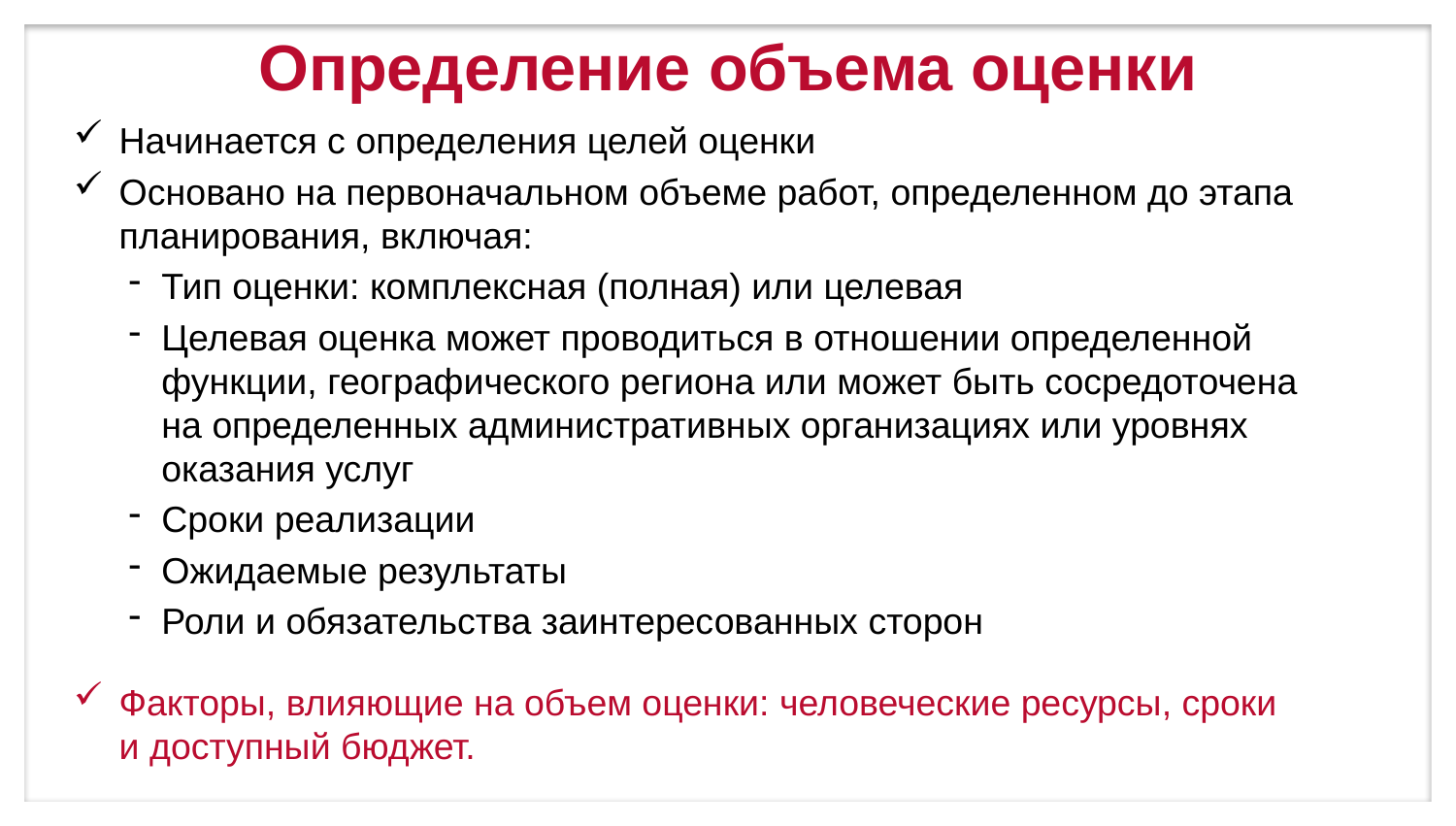

# Определение объема оценки
Начинается с определения целей оценки
Основано на первоначальном объеме работ, определенном до этапа планирования, включая:
Тип оценки: комплексная (полная) или целевая
Целевая оценка может проводиться в отношении определенной функции, географического региона или может быть сосредоточена на определенных административных организациях или уровнях оказания услуг
Сроки реализации
Ожидаемые результаты
Роли и обязательства заинтересованных сторон

Факторы, влияющие на объем оценки: человеческие ресурсы, сроки и доступный бюджет.